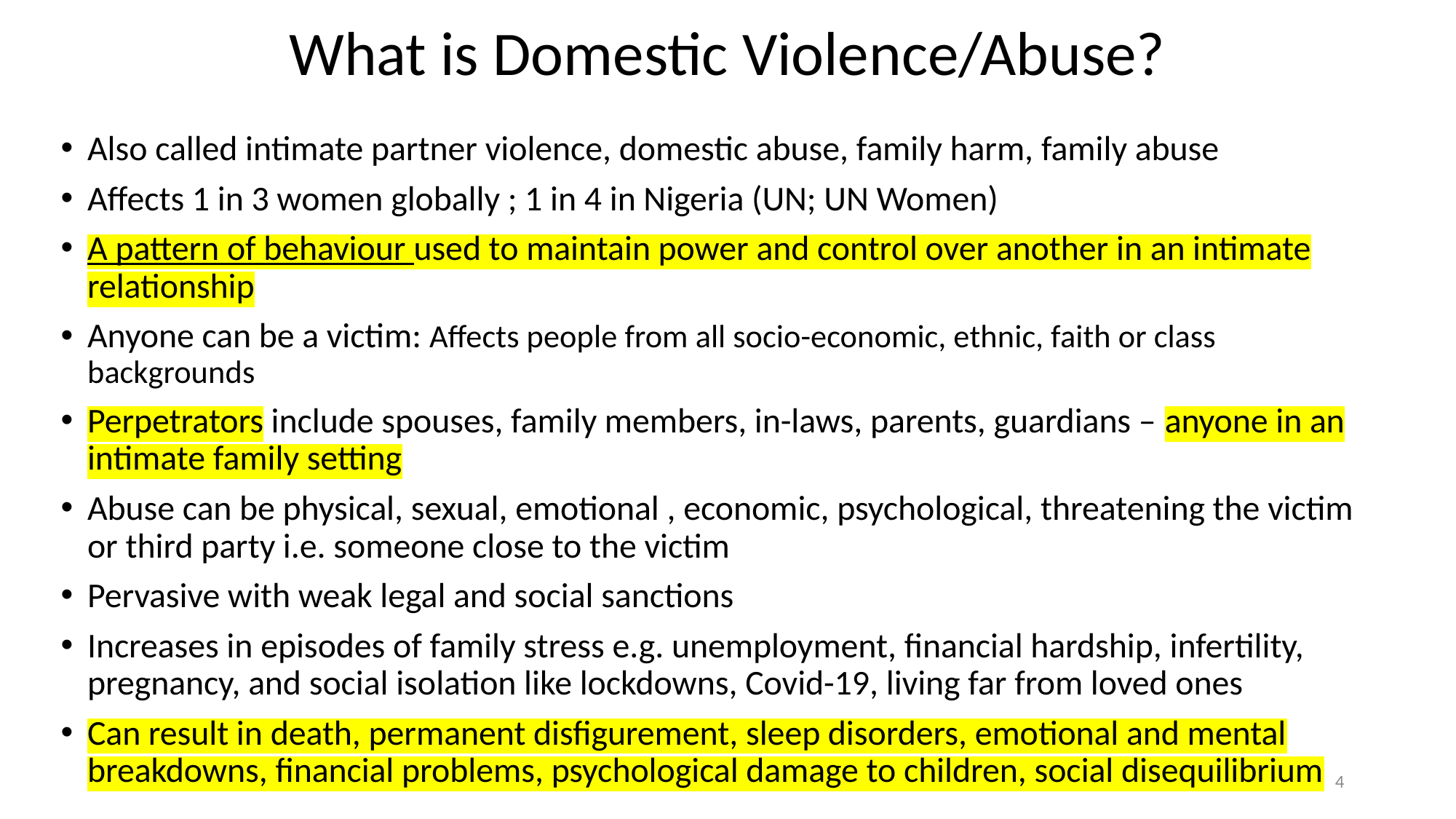

# What is Domestic Violence/Abuse?
Also called intimate partner violence, domestic abuse, family harm, family abuse
Affects 1 in 3 women globally ; 1 in 4 in Nigeria (UN; UN Women)
A pattern of behaviour used to maintain power and control over another in an intimate relationship
Anyone can be a victim: Affects people from all socio-economic, ethnic, faith or class backgrounds
Perpetrators include spouses, family members, in-laws, parents, guardians – anyone in an intimate family setting
Abuse can be physical, sexual, emotional , economic, psychological, threatening the victim or third party i.e. someone close to the victim
Pervasive with weak legal and social sanctions
Increases in episodes of family stress e.g. unemployment, financial hardship, infertility, pregnancy, and social isolation like lockdowns, Covid-19, living far from loved ones
Can result in death, permanent disfigurement, sleep disorders, emotional and mental breakdowns, financial problems, psychological damage to children, social disequilibrium
Elimma C Ezeani Domestic Violence
4